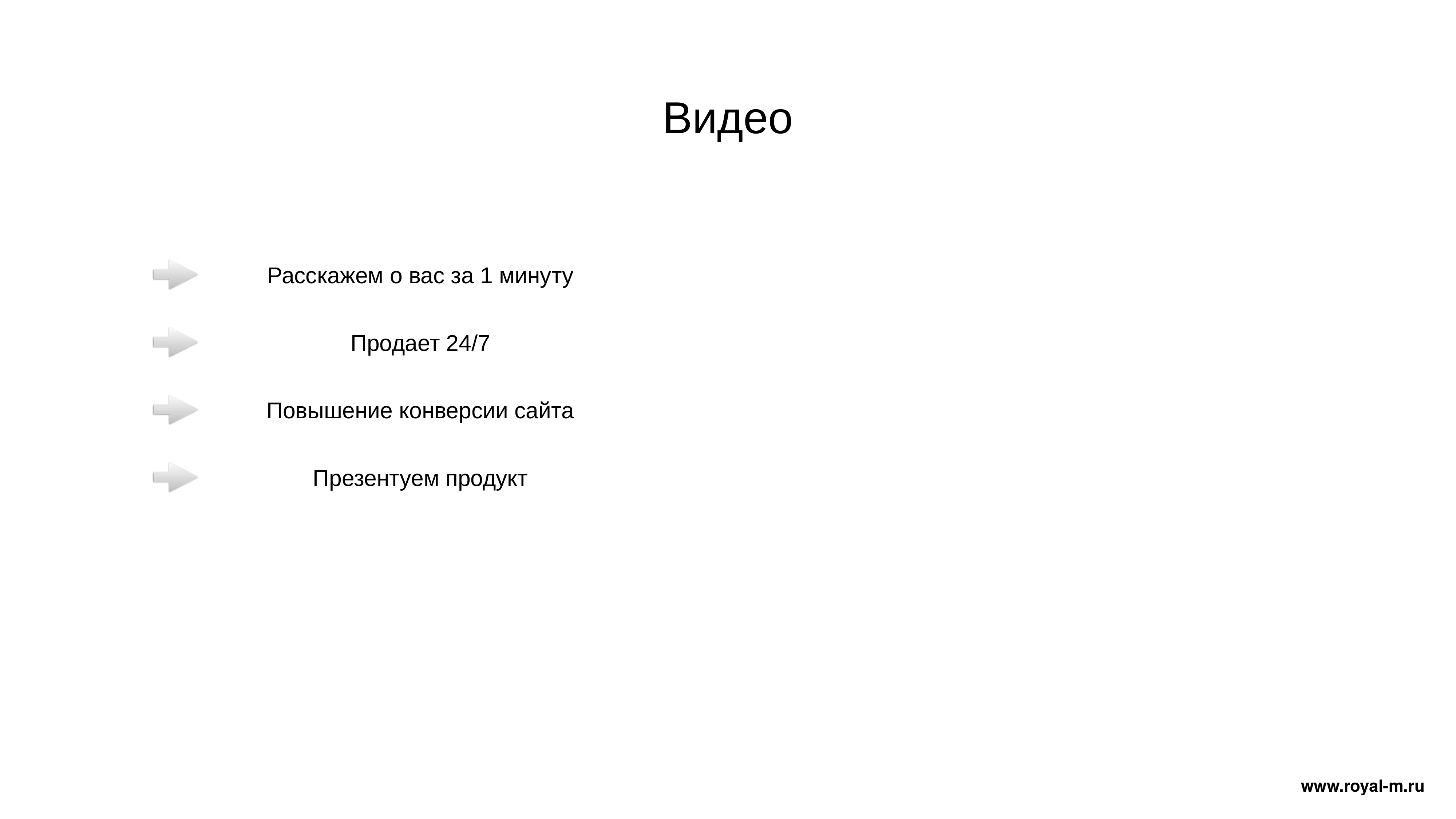

Видео
Расскажем о вас за 1 минуту

Продает 24/7

Повышение конверсии сайта

Презентуем продукт

www.royal-m.ru